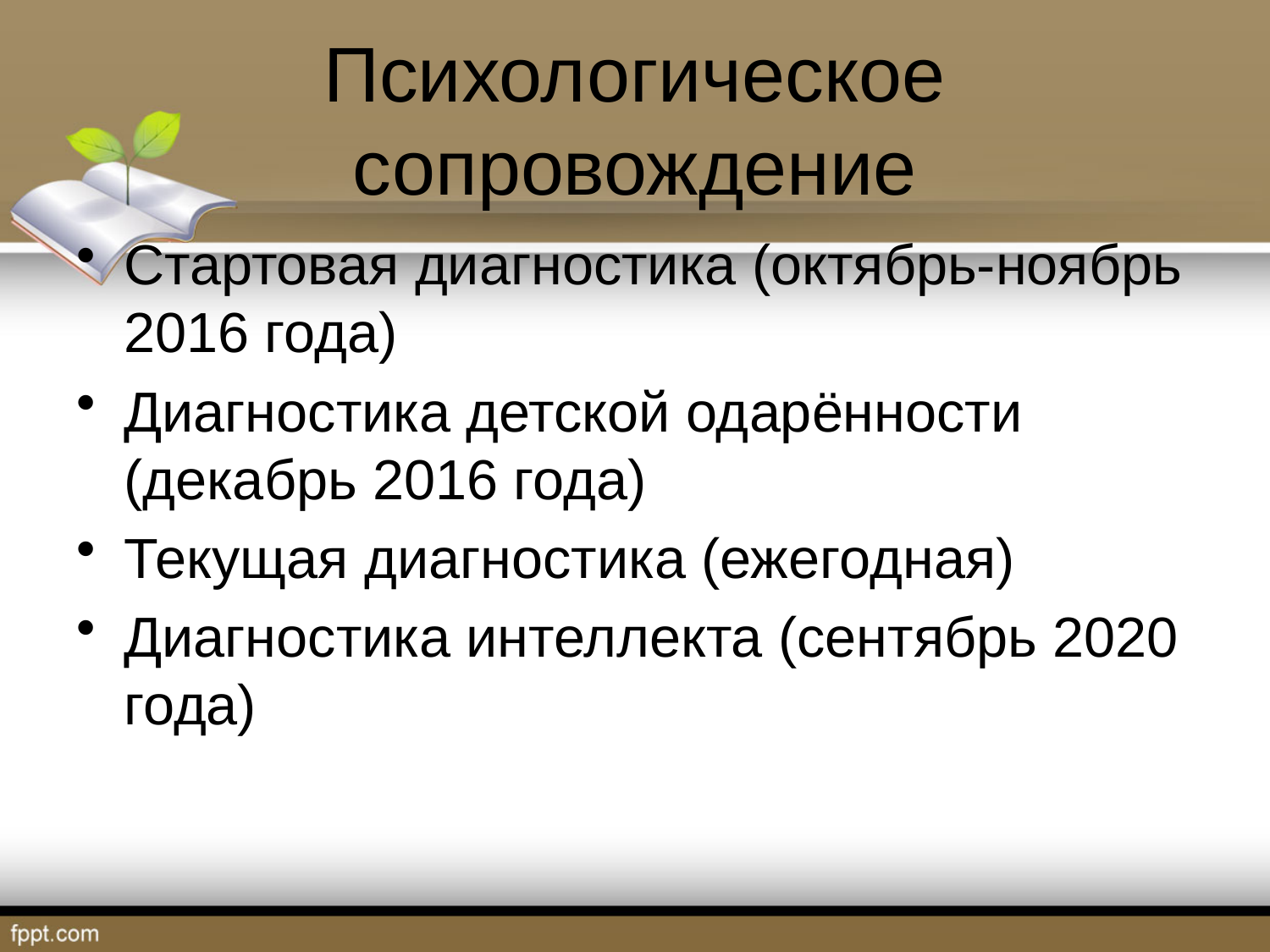

# Психологическое сопровождение
Стартовая диагностика (октябрь-ноябрь 2016 года)
Диагностика детской одарённости (декабрь 2016 года)
Текущая диагностика (ежегодная)
Диагностика интеллекта (сентябрь 2020 года)